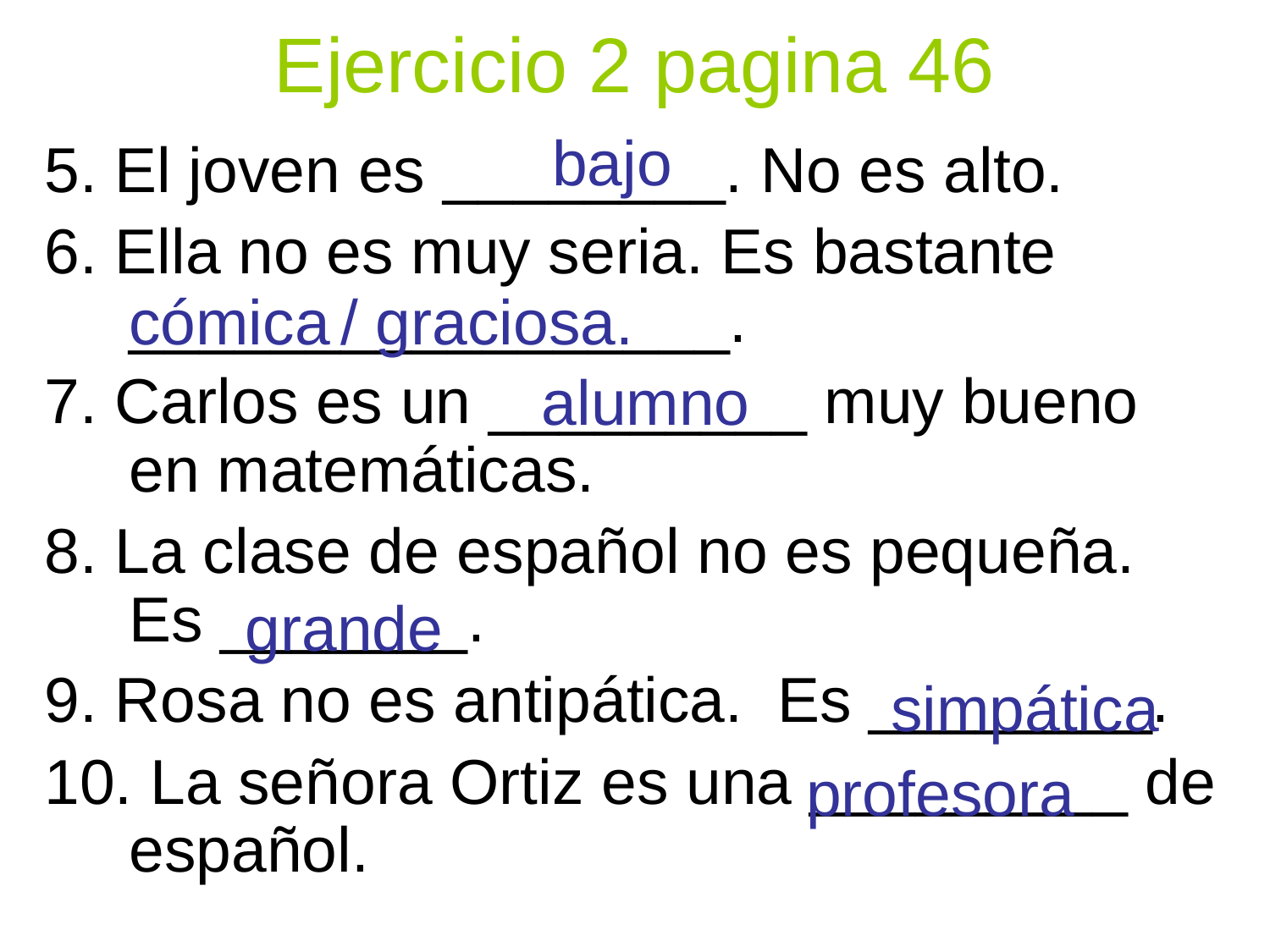

# Ejercicio 2 pagina 46

5. El joven es ________. No es alto.
6. Ella no es muy seria. Es bastante _________________.
7. Carlos es un _________ muy bueno en matemáticas.
8. La clase de español no es pequeña. Es _______.
9. Rosa no es antipática.  Es ________.
10. La señora Ortiz es una _________ de español.

bajo
cómica
/ graciosa.
alumno
grande
simpática
profesora